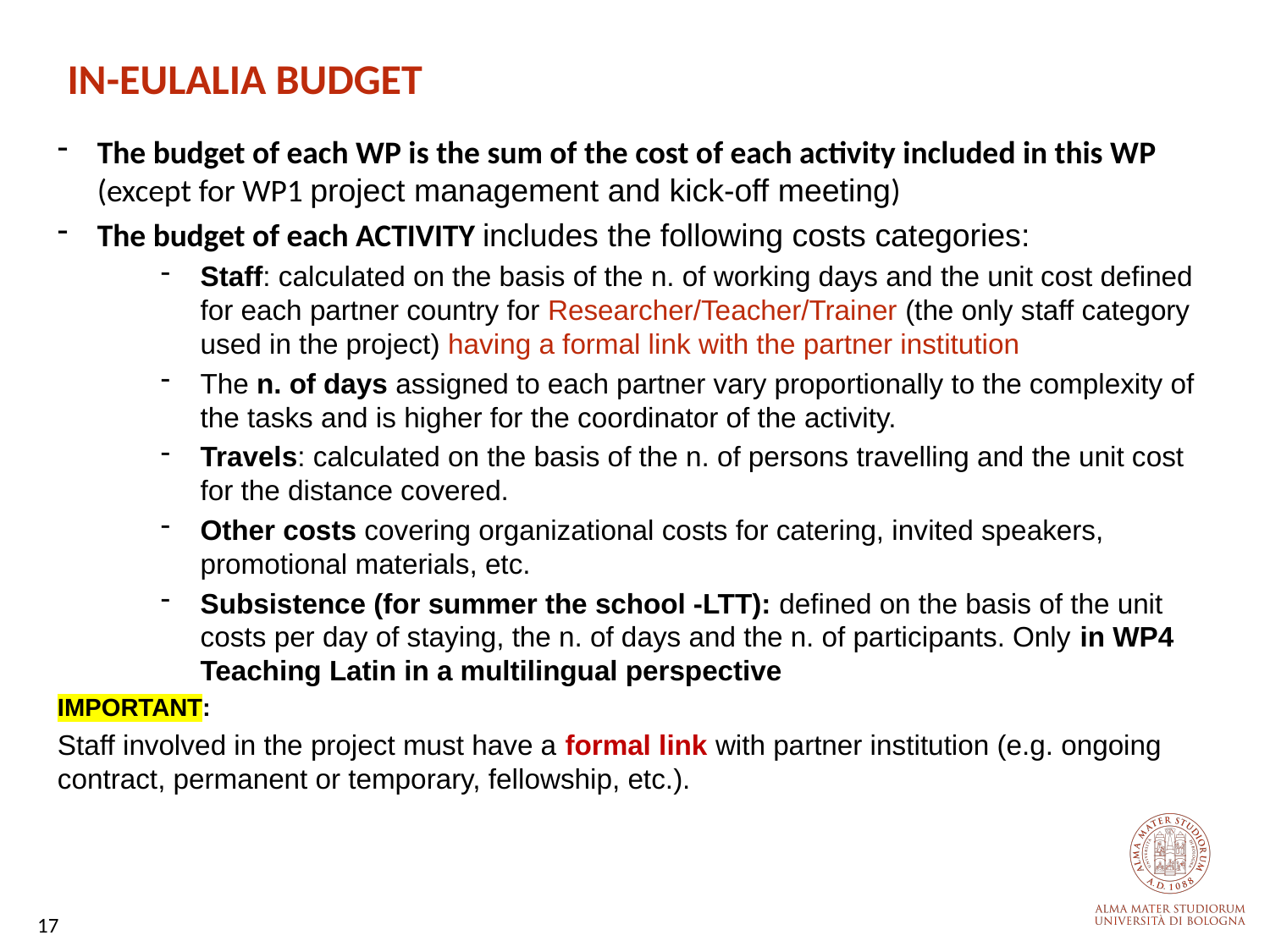

# IN-EULALIA BUDGET
The budget of each WP is the sum of the cost of each activity included in this WP (except for WP1 project management and kick-off meeting)
The budget of each ACTIVITY includes the following costs categories:
Staff: calculated on the basis of the n. of working days and the unit cost defined for each partner country for Researcher/Teacher/Trainer (the only staff category used in the project) having a formal link with the partner institution
The n. of days assigned to each partner vary proportionally to the complexity of the tasks and is higher for the coordinator of the activity.
Travels: calculated on the basis of the n. of persons travelling and the unit cost for the distance covered.
Other costs covering organizational costs for catering, invited speakers, promotional materials, etc.
Subsistence (for summer the school -LTT): defined on the basis of the unit costs per day of staying, the n. of days and the n. of participants. Only in WP4 Teaching Latin in a multilingual perspective
IMPORTANT:
Staff involved in the project must have a formal link with partner institution (e.g. ongoing contract, permanent or temporary, fellowship, etc.).